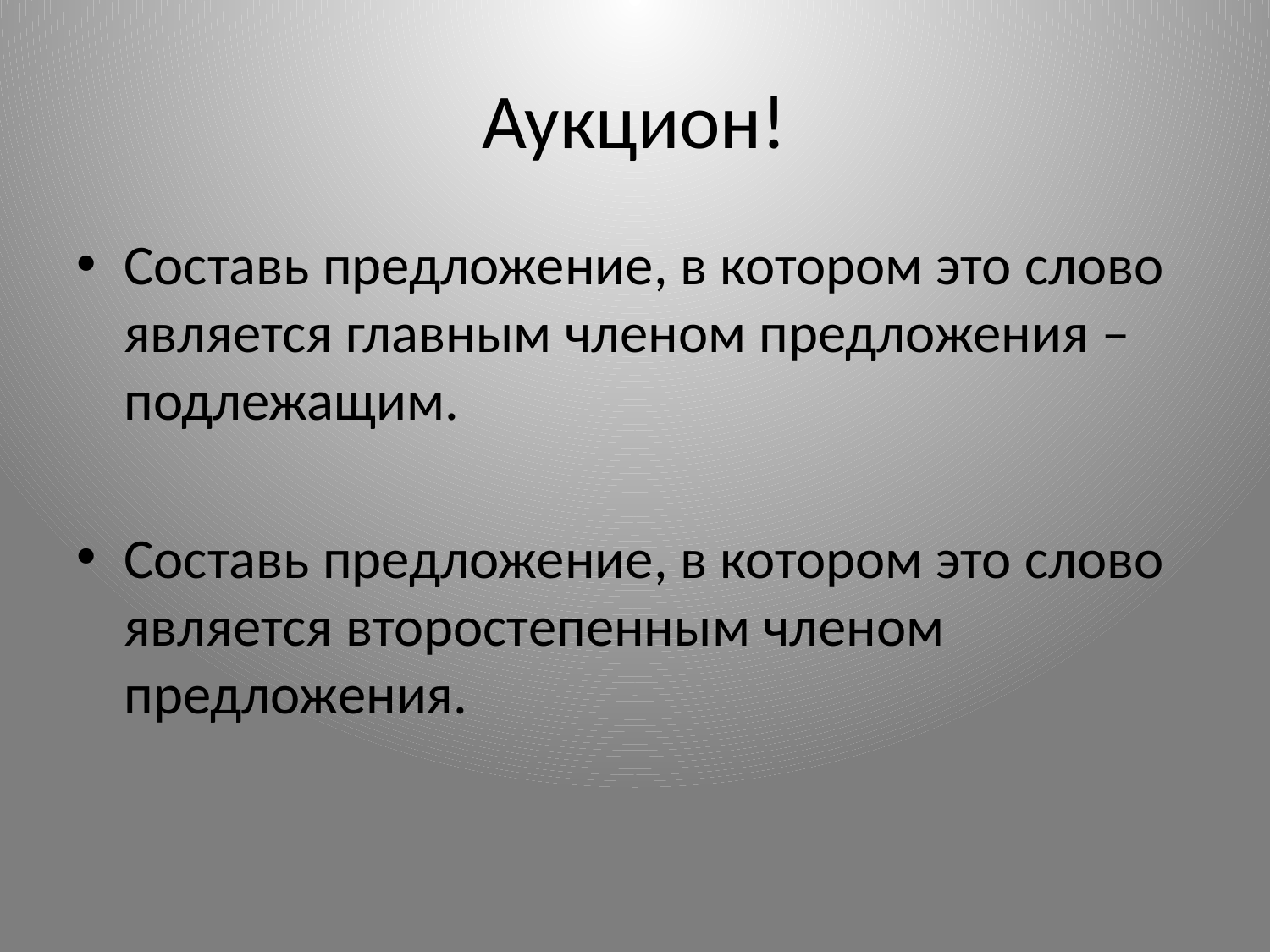

# Аукцион!
Составь предложение, в котором это слово является главным членом предложения – подлежащим.

Составь предложение, в котором это слово является второстепенным членом предложения.